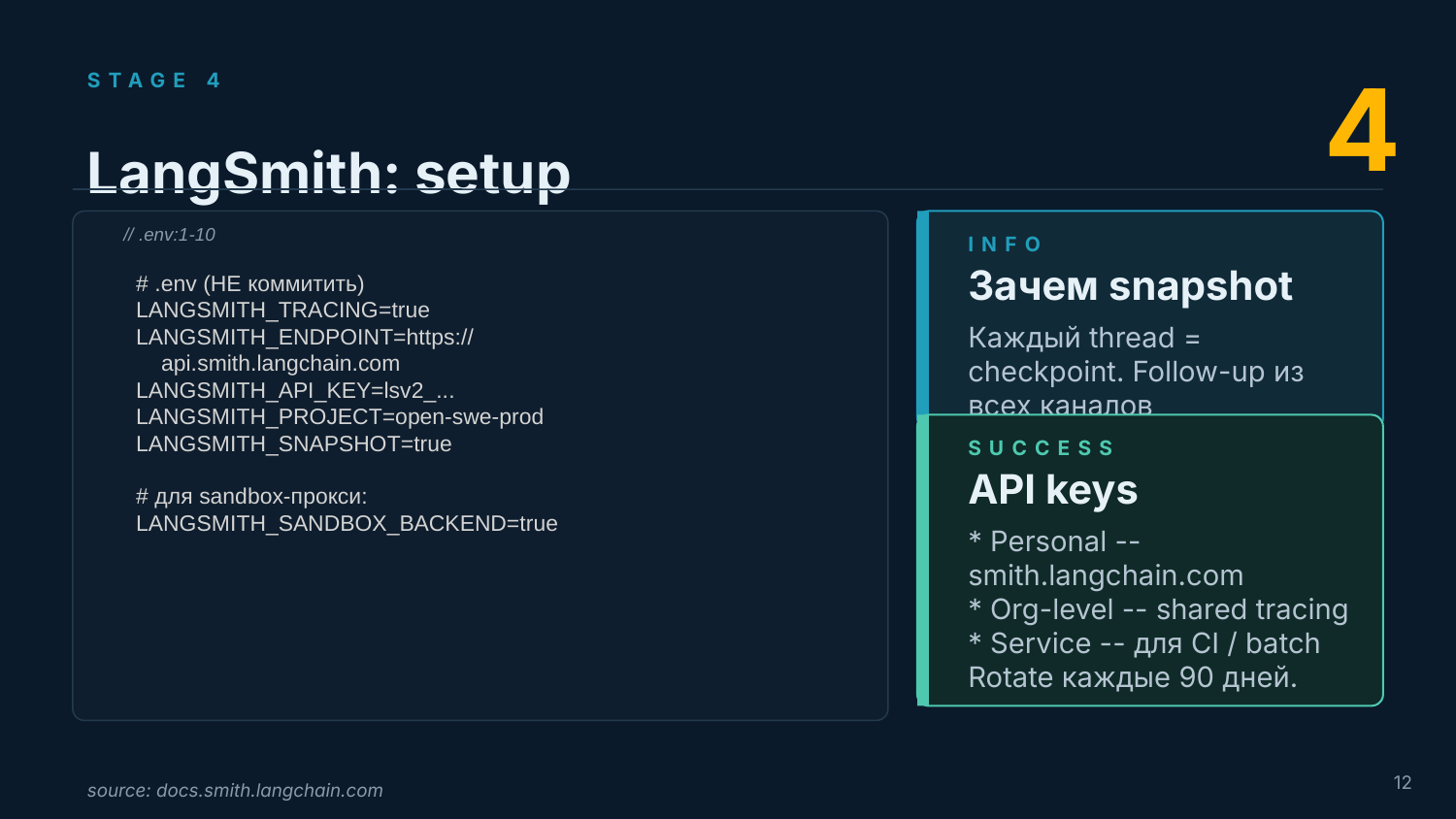

4
STAGE 4
LangSmith: setup

// .env:1-10
INFO
  # .env (НЕ коммитить)
  LANGSMITH_TRACING=true
  LANGSMITH_ENDPOINT=https://
      api.smith.langchain.com
  LANGSMITH_API_KEY=lsv2_...
  LANGSMITH_PROJECT=open-swe-prod
  LANGSMITH_SNAPSHOT=true

  # для sandbox-прокси:
  LANGSMITH_SANDBOX_BACKEND=true

Зачем snapshot
Каждый thread = checkpoint. Follow-up из всех каналов подхватывают состояние по thread_id.

SUCCESS
API keys
* Personal -- smith.langchain.com
* Org-level -- shared tracing
* Service -- для CI / batch
Rotate каждые 90 дней.
12
source: docs.smith.langchain.com